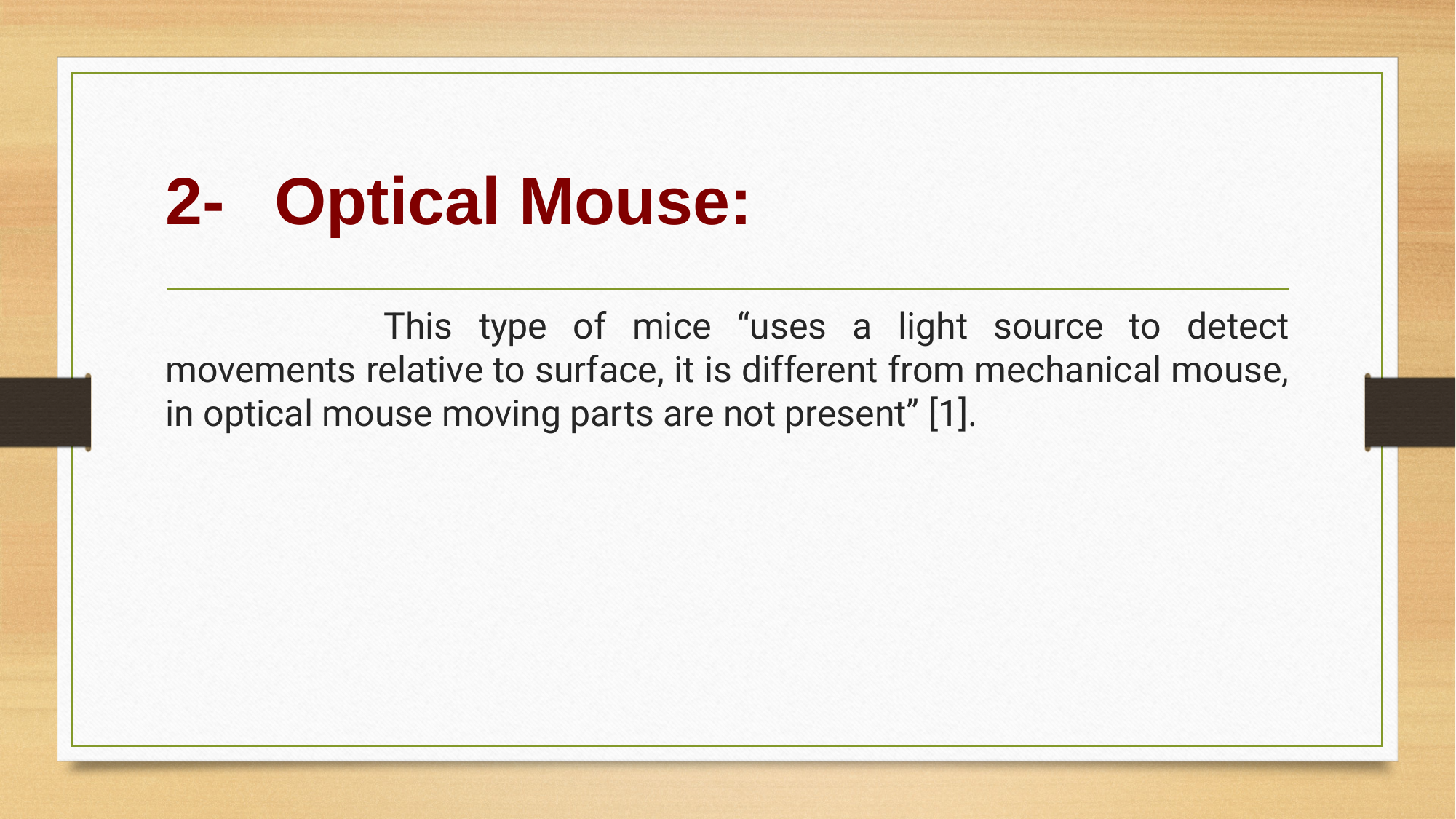

# 2-	Optical Mouse:
		This type of mice “uses a light source to detect movements relative to surface, it is different from mechanical mouse, in optical mouse moving parts are not present” [1].